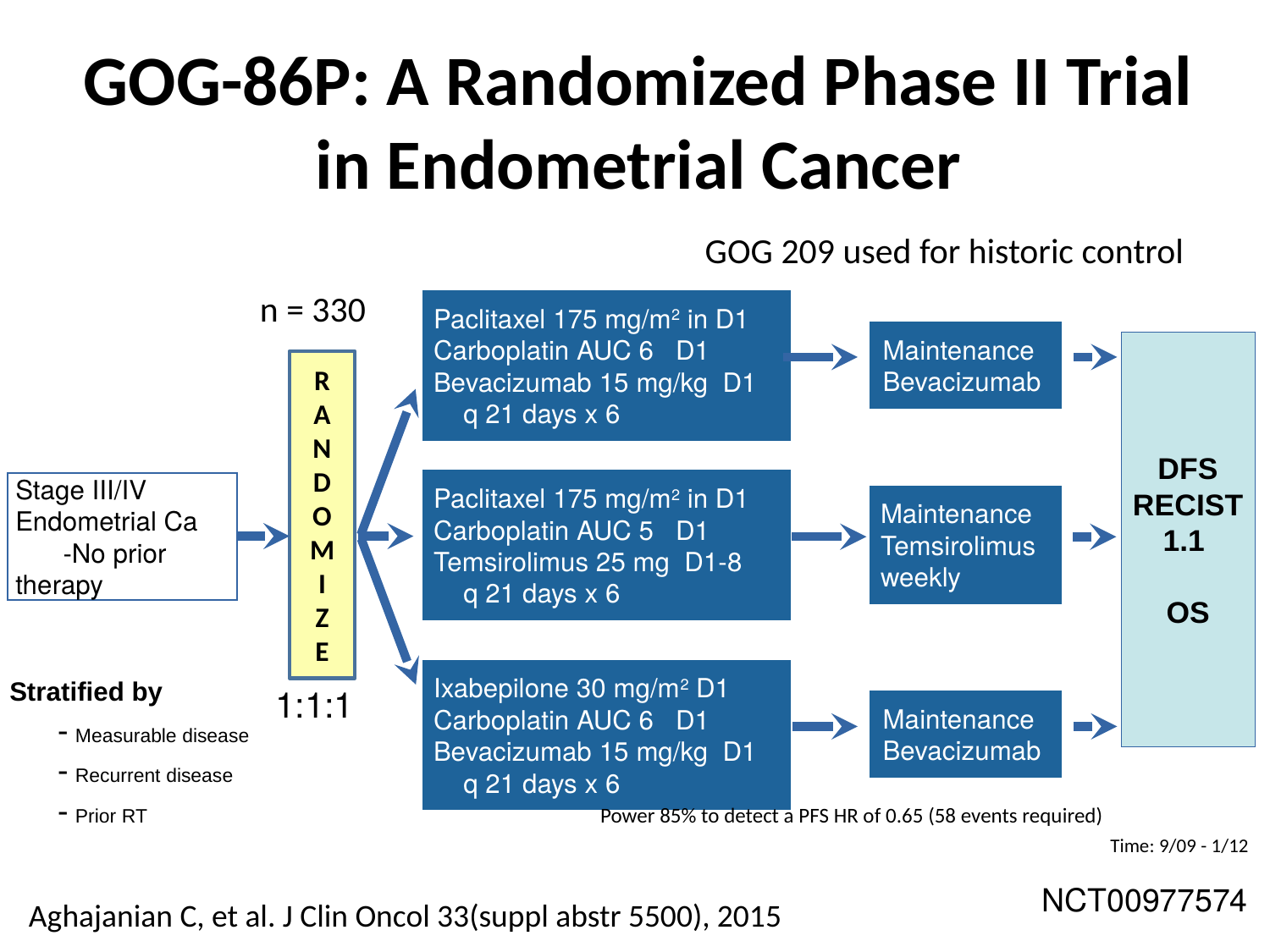

# GOG-86P: A Randomized Phase II Trial in Endometrial Cancer
GOG 209 used for historic control
n = 330
Paclitaxel 175 mg/m2 in D1
Carboplatin AUC 6   D1
Bevacizumab 15 mg/kg  D1
    q 21 days x 6
Maintenance Bevacizumab
DFS
RECIST 1.1

OS
R
A
N
D
O
M
I
Z
E

Paclitaxel 175 mg/m2 in D1
Carboplatin AUC 5   D1
Temsirolimus 25 mg  D1-8
    q 21 days x 6
Stage III/IV Endometrial Ca
-No prior therapy
Maintenance Temsirolimus
weekly

Ixabepilone 30 mg/m2 D1
Carboplatin AUC 6   D1
Bevacizumab 15 mg/kg  D1
    q 21 days x 6
Stratified by
Measurable disease
Recurrent disease
Prior RT
1:1:1
Maintenance Bevacizumab

Power 85% to detect a PFS HR of 0.65 (58 events required)
Time: 9/09 - 1/12
NCT00977574
25
Aghajanian C, et al. J Clin Oncol 33(suppl abstr 5500), 2015